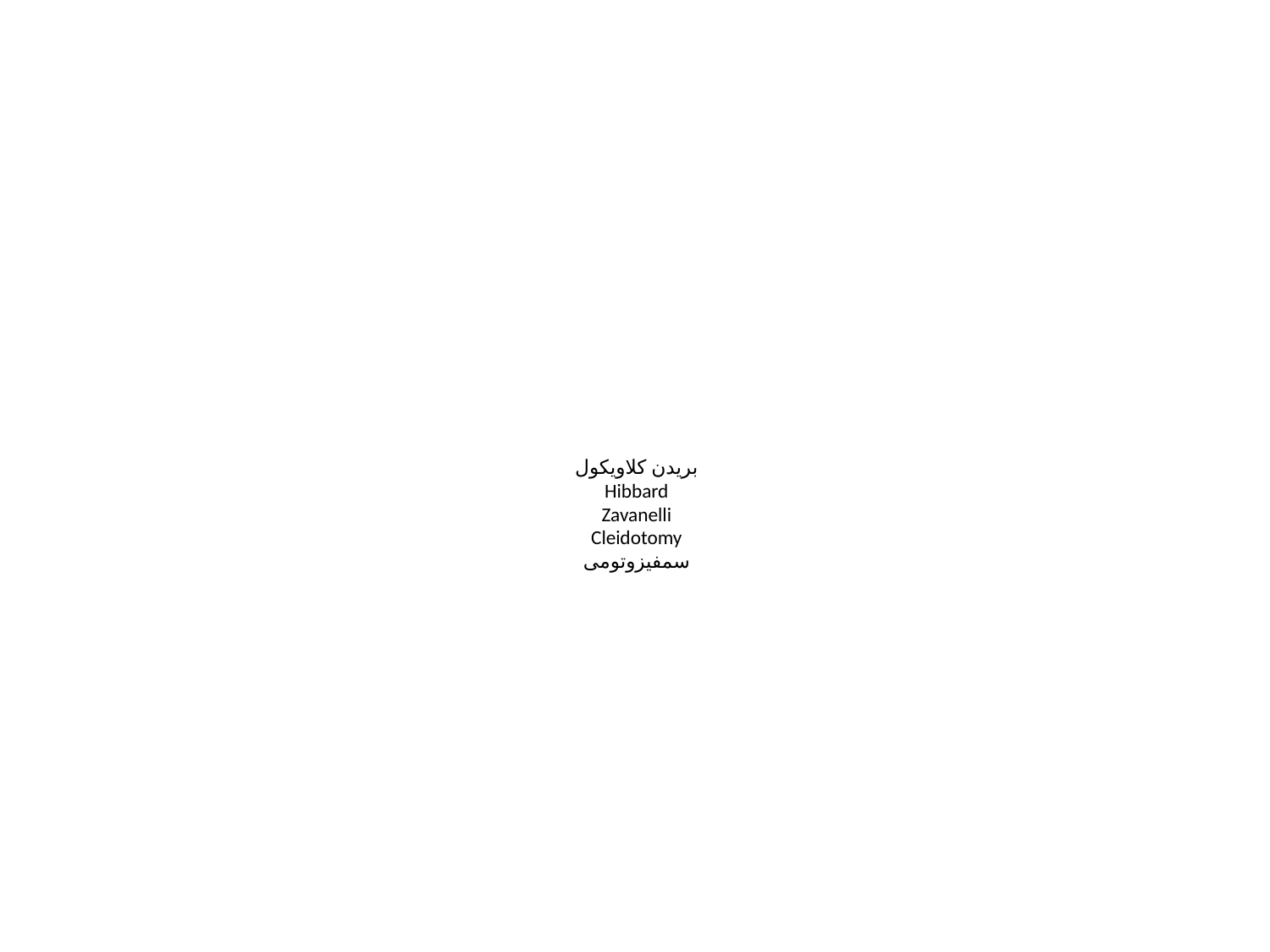

# بریدن کلاویکول Hibbard Zavanelli Cleidotomy سمفیزوتومی